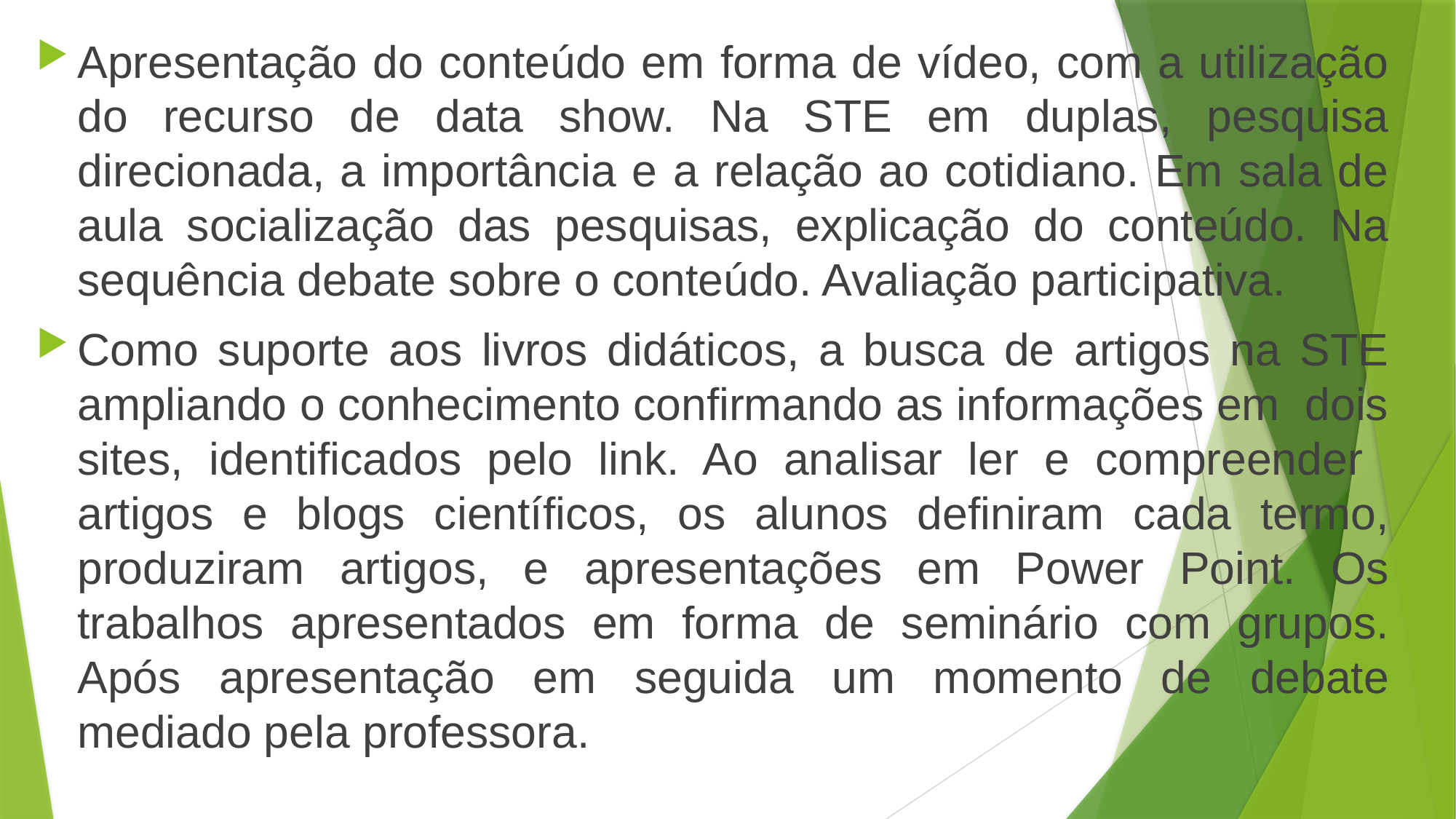

Apresentação do conteúdo em forma de vídeo, com a utilização do recurso de data show. Na STE em duplas, pesquisa direcionada, a importância e a relação ao cotidiano. Em sala de aula socialização das pesquisas, explicação do conteúdo. Na sequência debate sobre o conteúdo. Avaliação participativa.
Como suporte aos livros didáticos, a busca de artigos na STE ampliando o conhecimento confirmando as informações em  dois sites, identificados pelo link. Ao analisar ler e compreender  artigos e blogs científicos, os alunos definiram cada termo, produziram artigos, e apresentações em Power Point. Os trabalhos apresentados em forma de seminário com grupos. Após apresentação em seguida um momento de debate mediado pela professora.